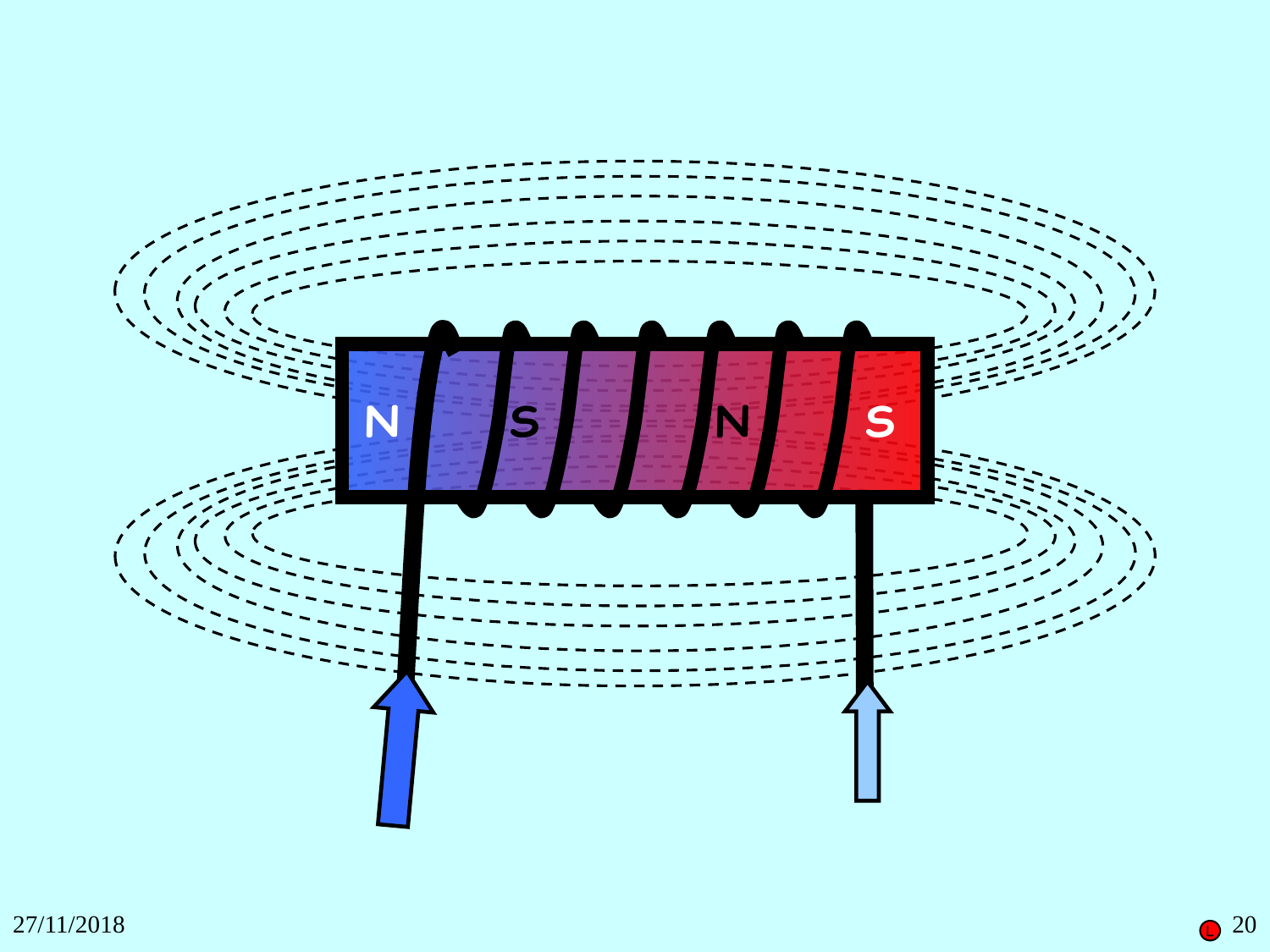

N
S
N
S

27/11/2018
20
L